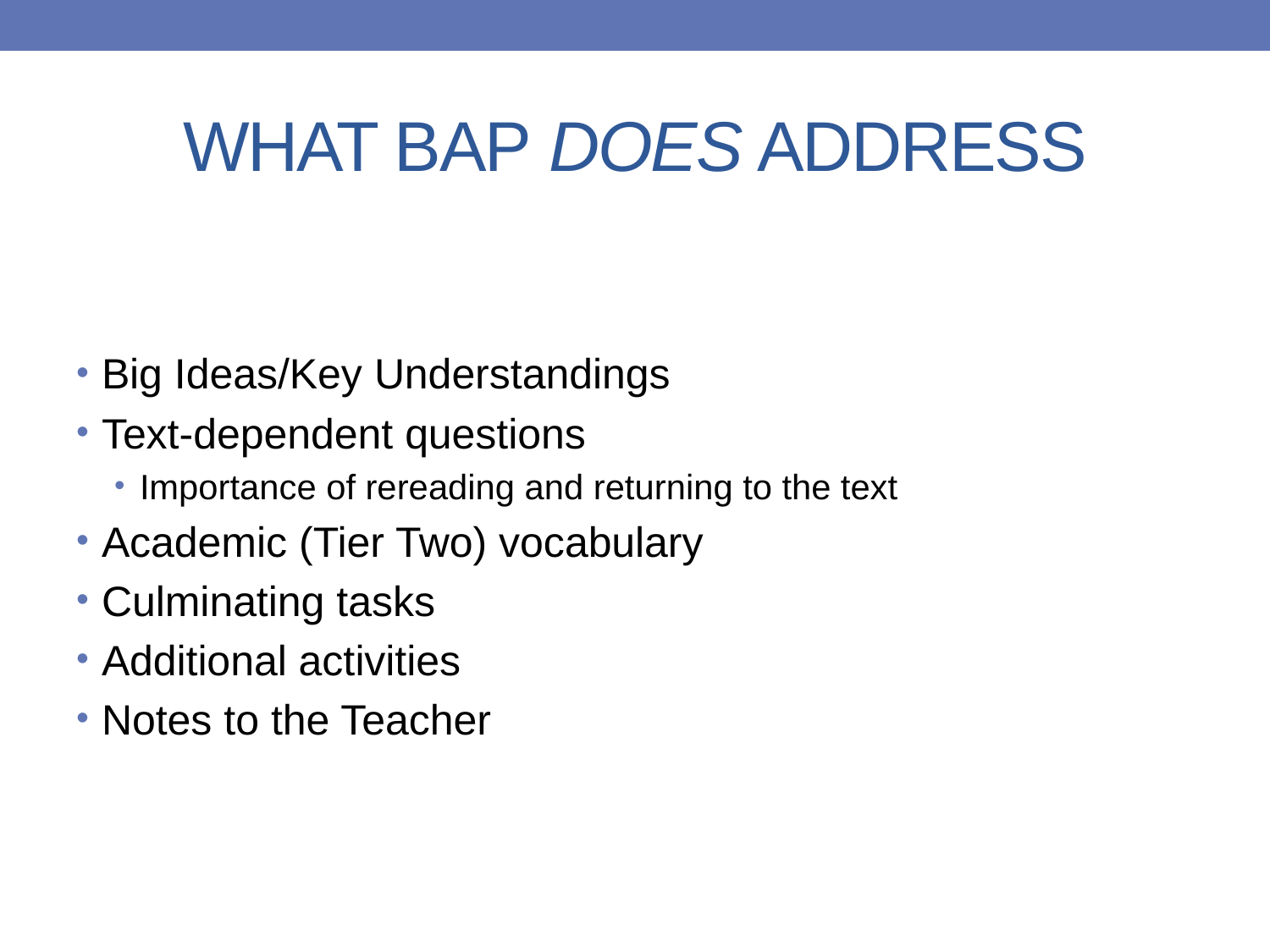

# WHAT BAP DOES ADDRESS

Big Ideas/Key Understandings
Text-dependent questions
Importance of rereading and returning to the text
Academic (Tier Two) vocabulary
Culminating tasks
Additional activities
Notes to the Teacher